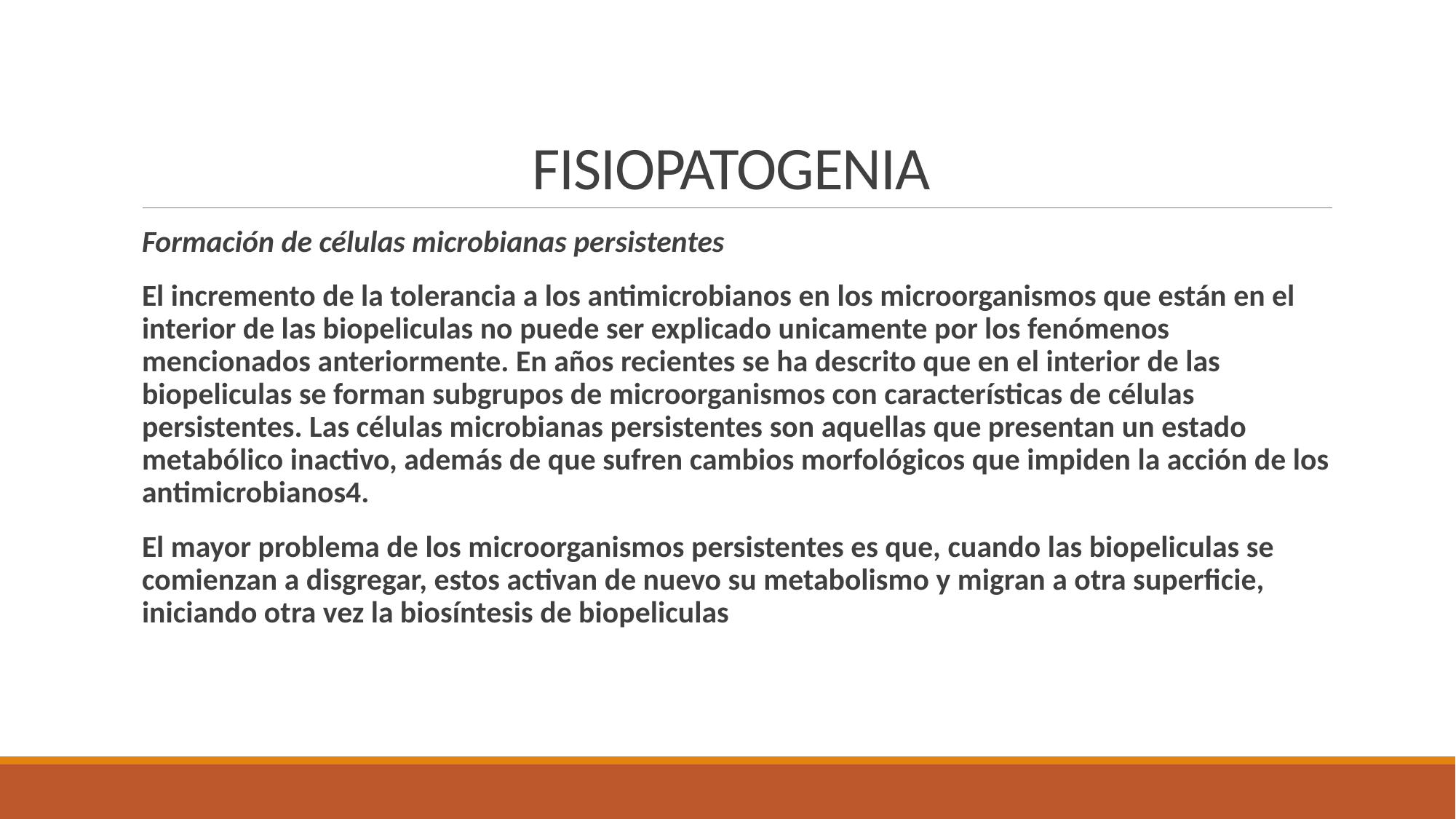

# FISIOPATOGENIA
Formación de células microbianas persistentes
El incremento de la tolerancia a los antimicrobianos en los microorganismos que están en el interior de las biopeliculas no puede ser explicado unicamente por los fenómenos mencionados anteriormente. En años recientes se ha descrito que en el interior de las biopeliculas se forman subgrupos de microorganismos con características de células persistentes. Las células microbianas persistentes son aquellas que presentan un estado metabólico inactivo, además de que sufren cambios morfológicos que impiden la acción de los antimicrobianos4.
El mayor problema de los microorganismos persistentes es que, cuando las biopeliculas se comienzan a disgregar, estos activan de nuevo su metabolismo y migran a otra superficie, iniciando otra vez la biosíntesis de biopeliculas